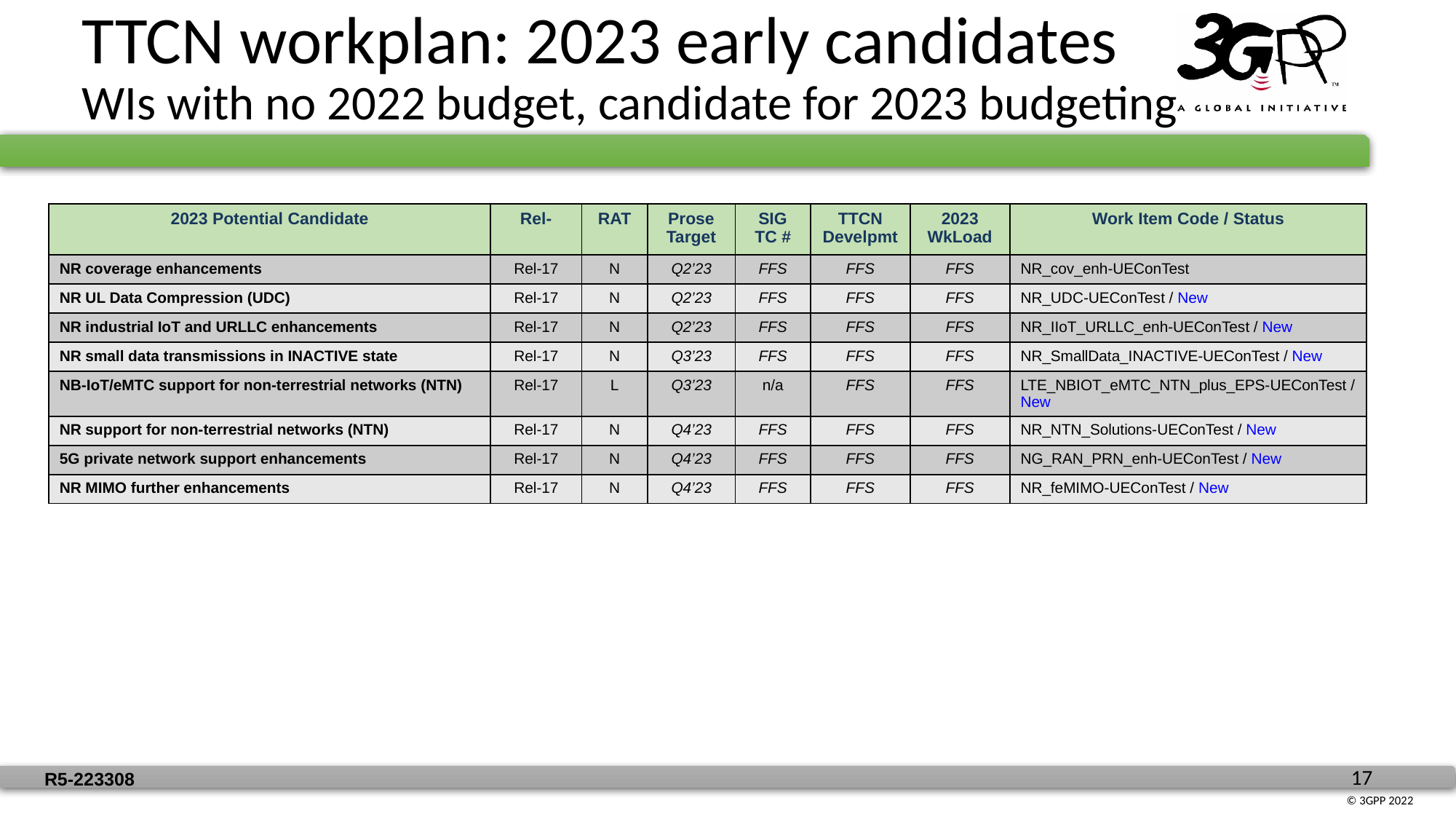

TTCN workplan: 2023 early candidates
WIs with no 2022 budget, candidate for 2023 budgeting
| 2023 Potential Candidate | Rel- | RAT | Prose Target | SIG TC # | TTCN Develpmt | 2023 WkLoad | Work Item Code / Status |
| --- | --- | --- | --- | --- | --- | --- | --- |
| NR coverage enhancements | Rel-17 | N | Q2’23 | FFS | FFS | FFS | NR\_cov\_enh-UEConTest |
| NR UL Data Compression (UDC) | Rel-17 | N | Q2’23 | FFS | FFS | FFS | NR\_UDC-UEConTest / New |
| NR industrial IoT and URLLC enhancements | Rel-17 | N | Q2’23 | FFS | FFS | FFS | NR\_IIoT\_URLLC\_enh-UEConTest / New |
| NR small data transmissions in INACTIVE state | Rel-17 | N | Q3’23 | FFS | FFS | FFS | NR\_SmallData\_INACTIVE-UEConTest / New |
| NB-IoT/eMTC support for non-terrestrial networks (NTN) | Rel-17 | L | Q3’23 | n/a | FFS | FFS | LTE\_NBIOT\_eMTC\_NTN\_plus\_EPS-UEConTest / New |
| NR support for non-terrestrial networks (NTN) | Rel-17 | N | Q4’23 | FFS | FFS | FFS | NR\_NTN\_Solutions-UEConTest / New |
| 5G private network support enhancements | Rel-17 | N | Q4’23 | FFS | FFS | FFS | NG\_RAN\_PRN\_enh-UEConTest / New |
| NR MIMO further enhancements | Rel-17 | N | Q4’23 | FFS | FFS | FFS | NR\_feMIMO-UEConTest / New |